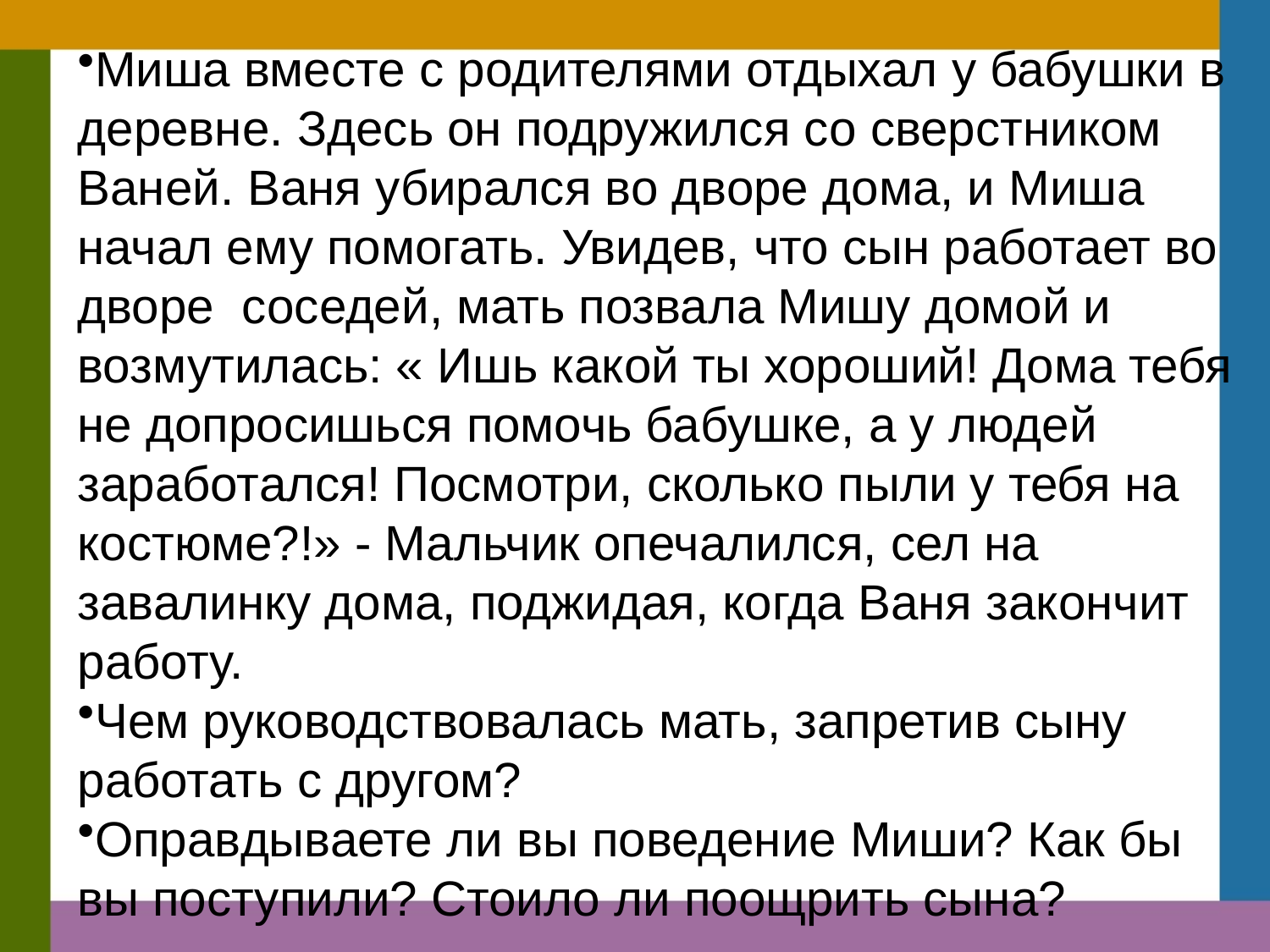

Миша вместе с родителями отдыхал у бабушки в деревне. Здесь он подружился со сверстником Ваней. Ваня убирался во дворе дома, и Миша начал ему помогать. Увидев, что сын работает во дворе  соседей, мать позвала Мишу домой и возмутилась: « Ишь какой ты хороший! Дома тебя не допросишься помочь бабушке, а у людей заработался! Посмотри, сколько пыли у тебя на костюме?!» - Мальчик опечалился, сел на завалинку дома, поджидая, когда Ваня закончит работу.
Чем руководствовалась мать, запретив сыну работать с другом?
Оправдываете ли вы поведение Миши? Как бы вы поступили? Стоило ли поощрить сына?